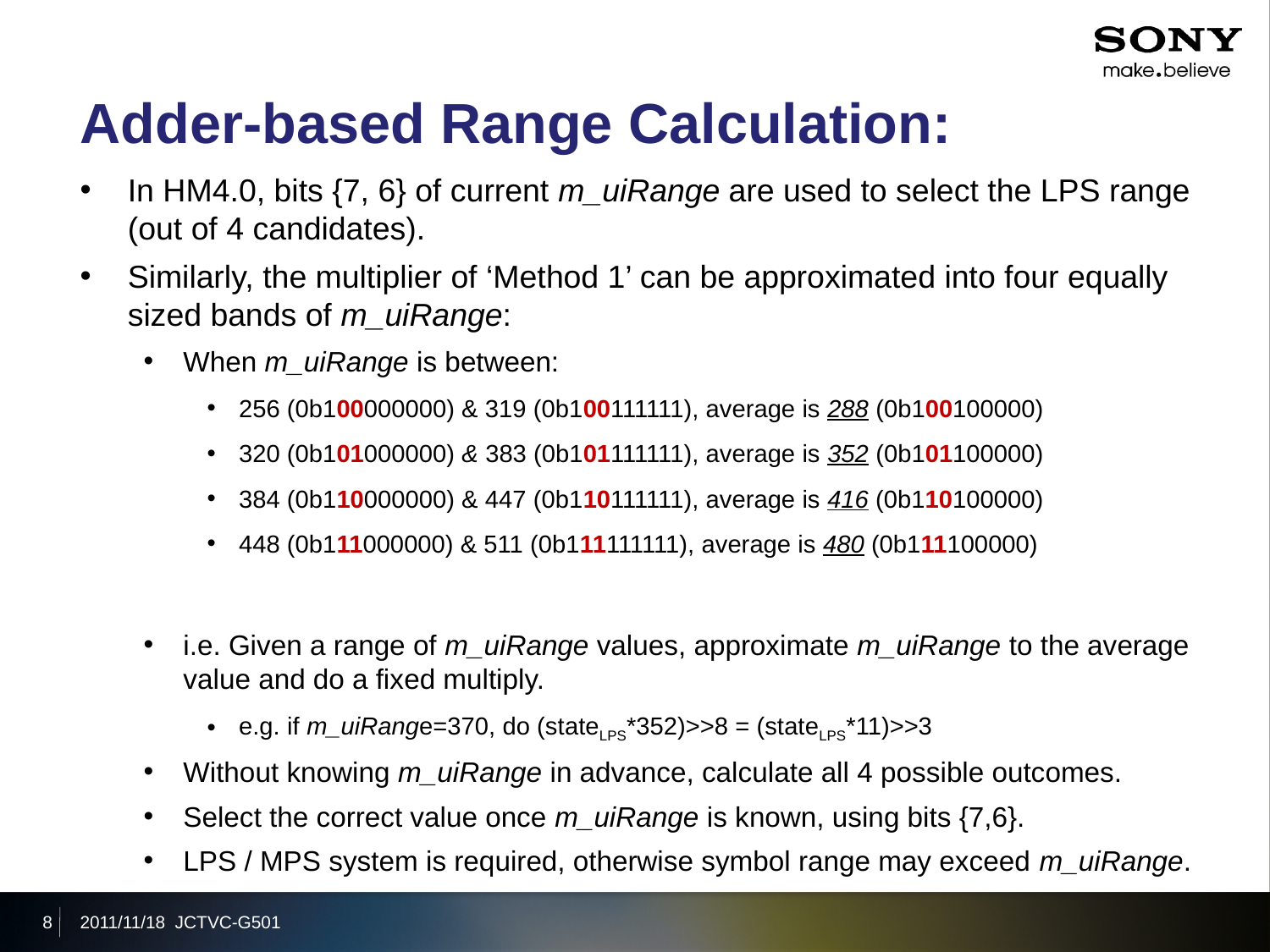

# Adder-based Range Calculation:
In HM4.0, bits {7, 6} of current m_uiRange are used to select the LPS range (out of 4 candidates).
Similarly, the multiplier of ‘Method 1’ can be approximated into four equally sized bands of m_uiRange:
When m_uiRange is between:
256 (0b100000000) & 319 (0b100111111), average is 288 (0b100100000)
320 (0b101000000) & 383 (0b101111111), average is 352 (0b101100000)
384 (0b110000000) & 447 (0b110111111), average is 416 (0b110100000)
448 (0b111000000) & 511 (0b111111111), average is 480 (0b111100000)

i.e. Given a range of m_uiRange values, approximate m_uiRange to the average value and do a fixed multiply.
e.g. if m_uiRange=370, do (stateLPS*352)>>8 = (stateLPS*11)>>3
Without knowing m_uiRange in advance, calculate all 4 possible outcomes.
Select the correct value once m_uiRange is known, using bits {7,6}.
LPS / MPS system is required, otherwise symbol range may exceed m_uiRange.
8
2011/11/18
JCTVC-G501